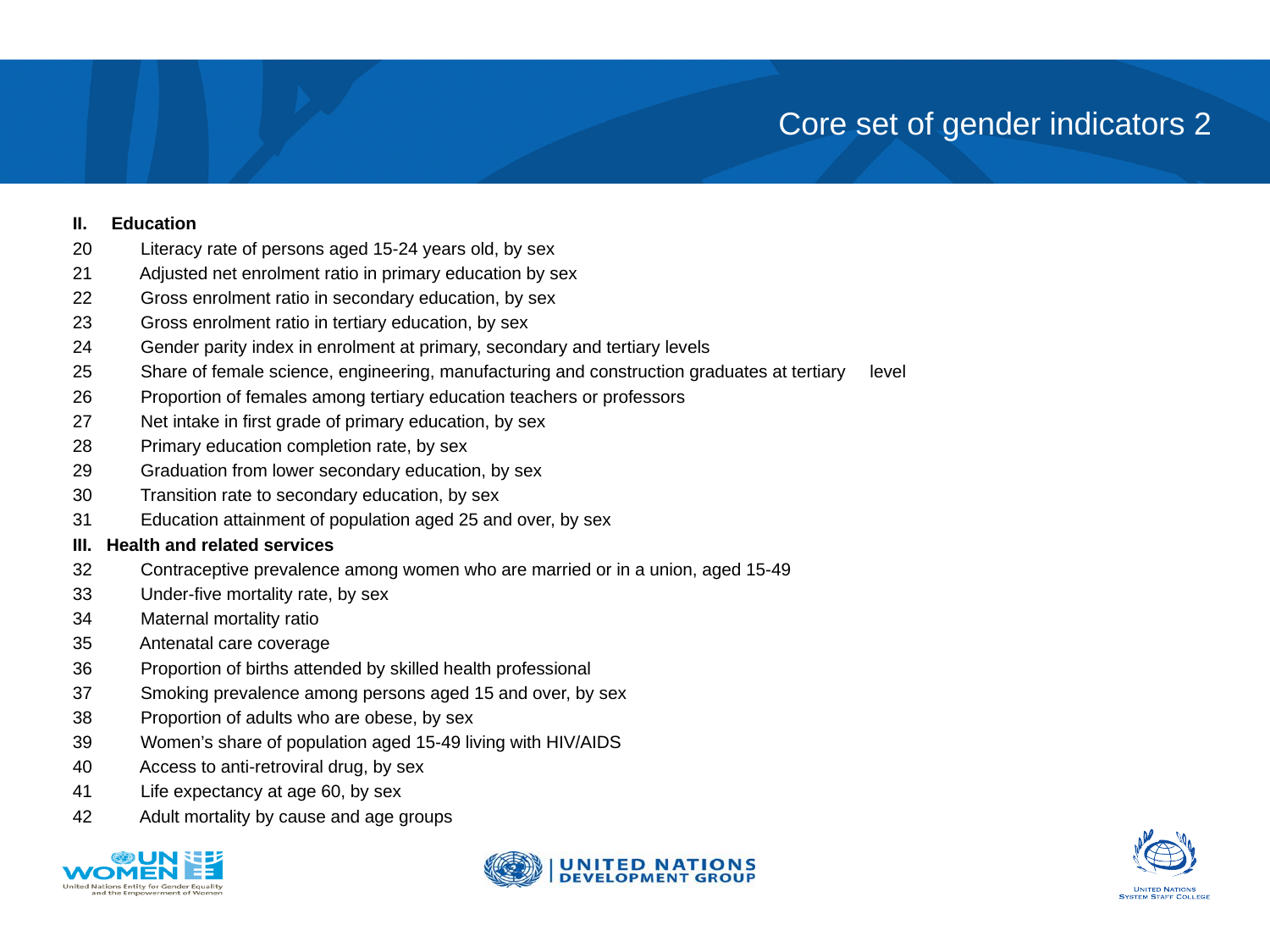

# Core set of gender indicators 2
II.     Education
20          Literacy rate of persons aged 15-24 years old, by sex
21          Adjusted net enrolment ratio in primary education by sex
22          Gross enrolment ratio in secondary education, by sex
23          Gross enrolment ratio in tertiary education, by sex
24          Gender parity index in enrolment at primary, secondary and tertiary levels
25          Share of female science, engineering, manufacturing and construction graduates at tertiary     level
26          Proportion of females among tertiary education teachers or professors
27          Net intake in first grade of primary education, by sex
28          Primary education completion rate, by sex
29          Graduation from lower secondary education, by sex
30          Transition rate to secondary education, by sex
31          Education attainment of population aged 25 and over, by sex
III.   Health and related services
32          Contraceptive prevalence among women who are married or in a union, aged 15-49
33          Under-five mortality rate, by sex
34          Maternal mortality ratio
35          Antenatal care coverage
36          Proportion of births attended by skilled health professional
37          Smoking prevalence among persons aged 15 and over, by sex
38          Proportion of adults who are obese, by sex
39          Women’s share of population aged 15-49 living with HIV/AIDS
40          Access to anti-retroviral drug, by sex
41          Life expectancy at age 60, by sex
42          Adult mortality by cause and age groups